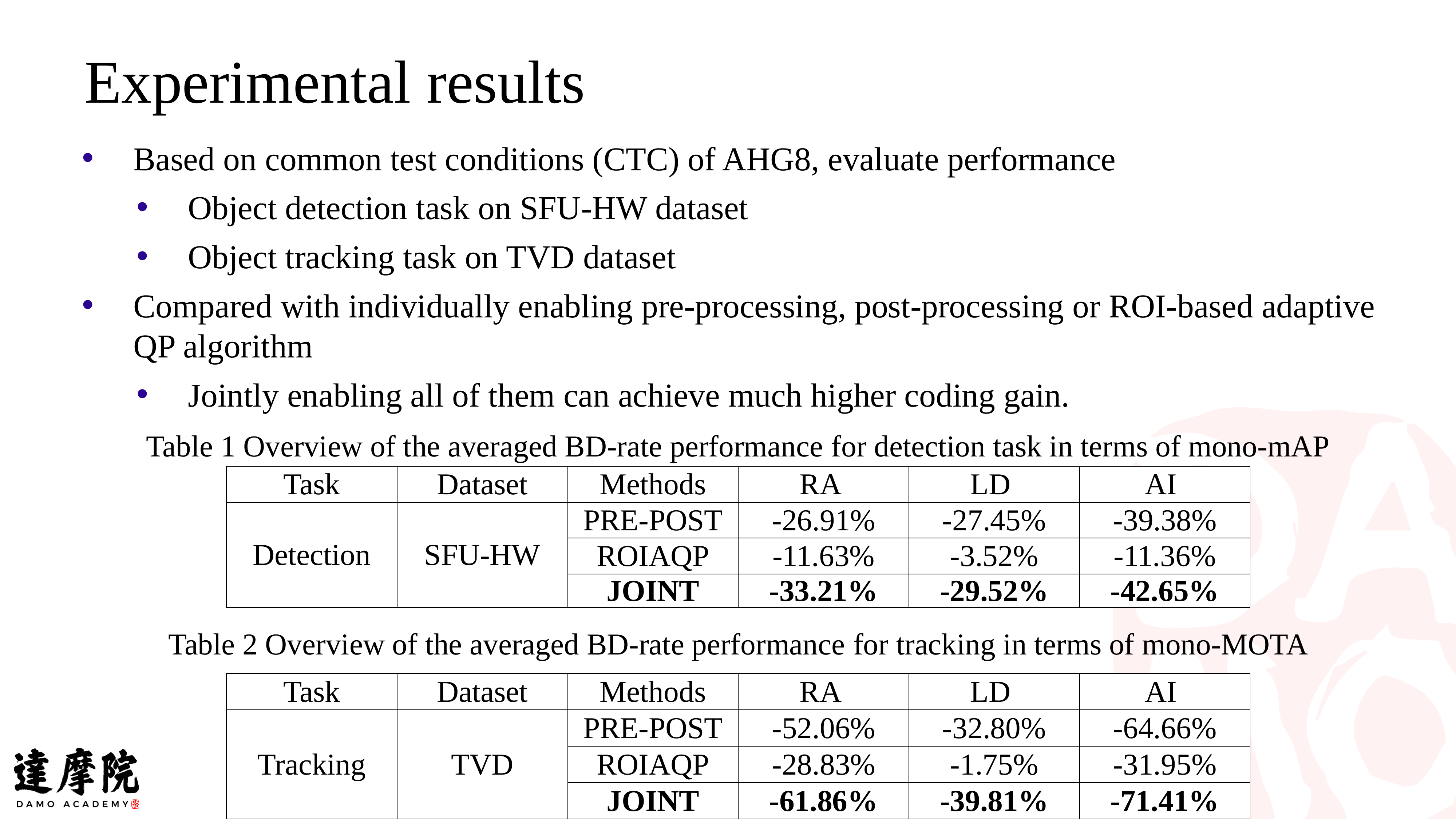

Experimental results
Based on common test conditions (CTC) of AHG8, evaluate performance
Object detection task on SFU-HW dataset
Object tracking task on TVD dataset
Compared with individually enabling pre-processing, post-processing or ROI-based adaptive QP algorithm
Jointly enabling all of them can achieve much higher coding gain.
Table 1 Overview of the averaged BD-rate performance for detection task in terms of mono-mAP
| Task | Dataset | Methods | RA | LD | AI |
| --- | --- | --- | --- | --- | --- |
| Detection | SFU-HW | PRE-POST | -26.91% | -27.45% | -39.38% |
|  |  | ROIAQP | -11.63% | -3.52% | -11.36% |
|  |  | JOINT | -33.21% | -29.52% | -42.65% |
Table 2 Overview of the averaged BD-rate performance for tracking in terms of mono-MOTA
| Task | Dataset | Methods | RA | LD | AI |
| --- | --- | --- | --- | --- | --- |
| Tracking | TVD | PRE-POST | -52.06% | -32.80% | -64.66% |
|  |  | ROIAQP | -28.83% | -1.75% | -31.95% |
|  |  | JOINT | -61.86% | -39.81% | -71.41% |
4